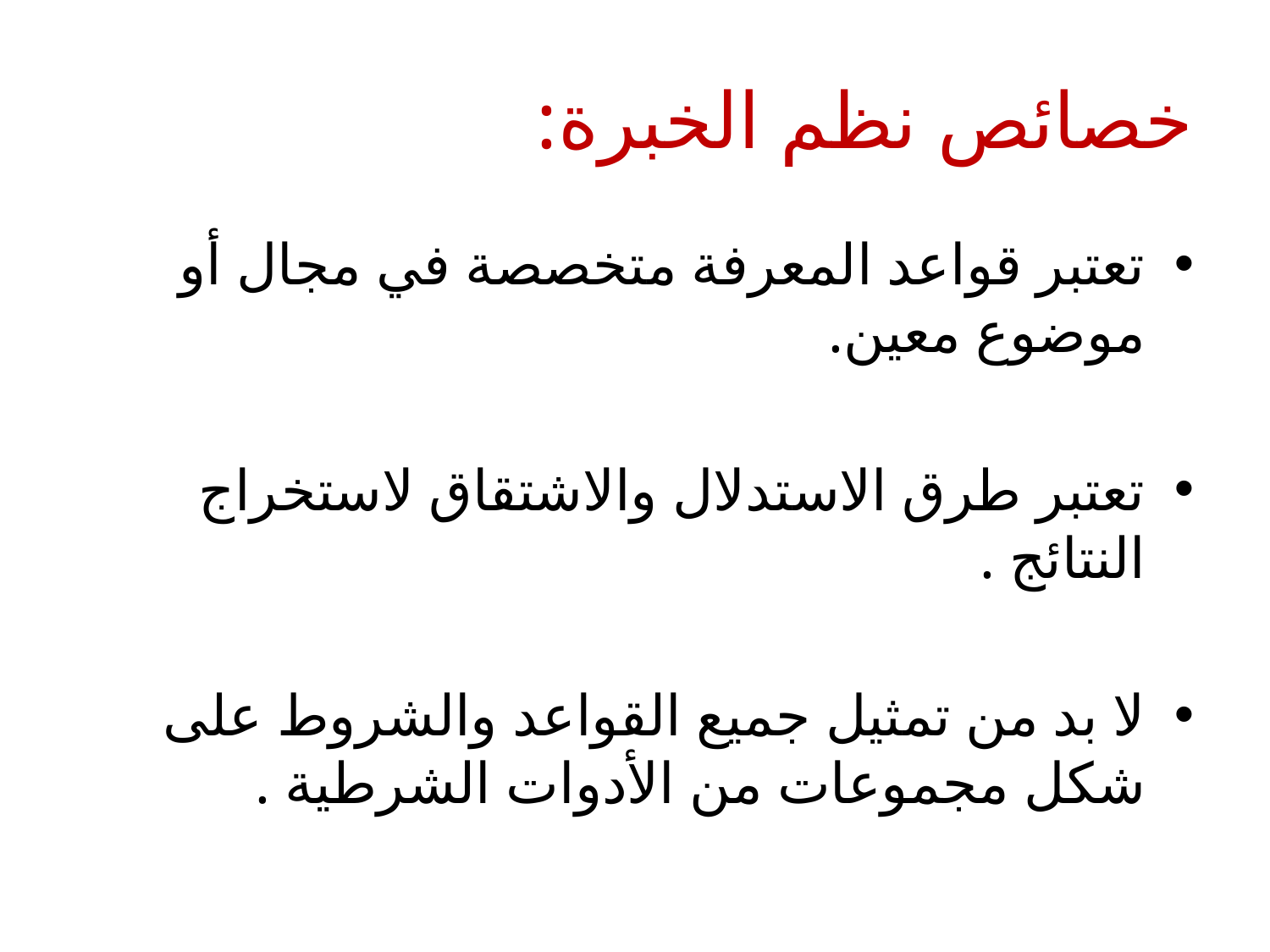

# خصائص نظم الخبرة:
تعتبر قواعد المعرفة متخصصة في مجال أو موضوع معين.

تعتبر طرق الاستدلال والاشتقاق لاستخراج النتائج .

لا بد من تمثيل جميع القواعد والشروط على شكل مجموعات من الأدوات الشرطية .